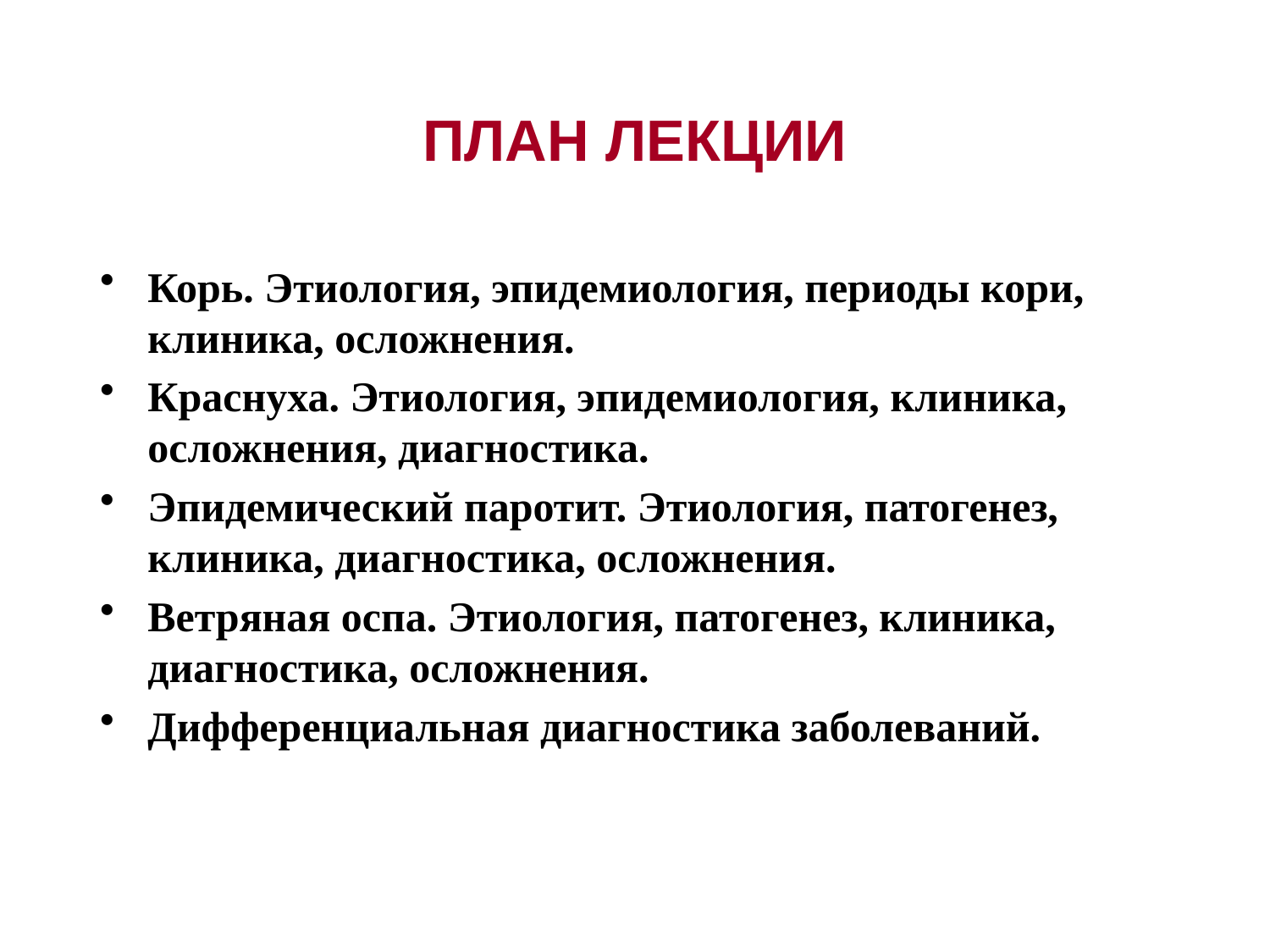

# ПЛАН ЛЕКЦИИ
Корь. Этиология, эпидемиология, периоды кори, клиника, осложнения.
Краснуха. Этиология, эпидемиология, клиника, осложнения, диагностика.
Эпидемический паротит. Этиология, патогенез, клиника, диагностика, осложнения.
Ветряная оспа. Этиология, патогенез, клиника, диагностика, осложнения.
Дифференциальная диагностика заболеваний.